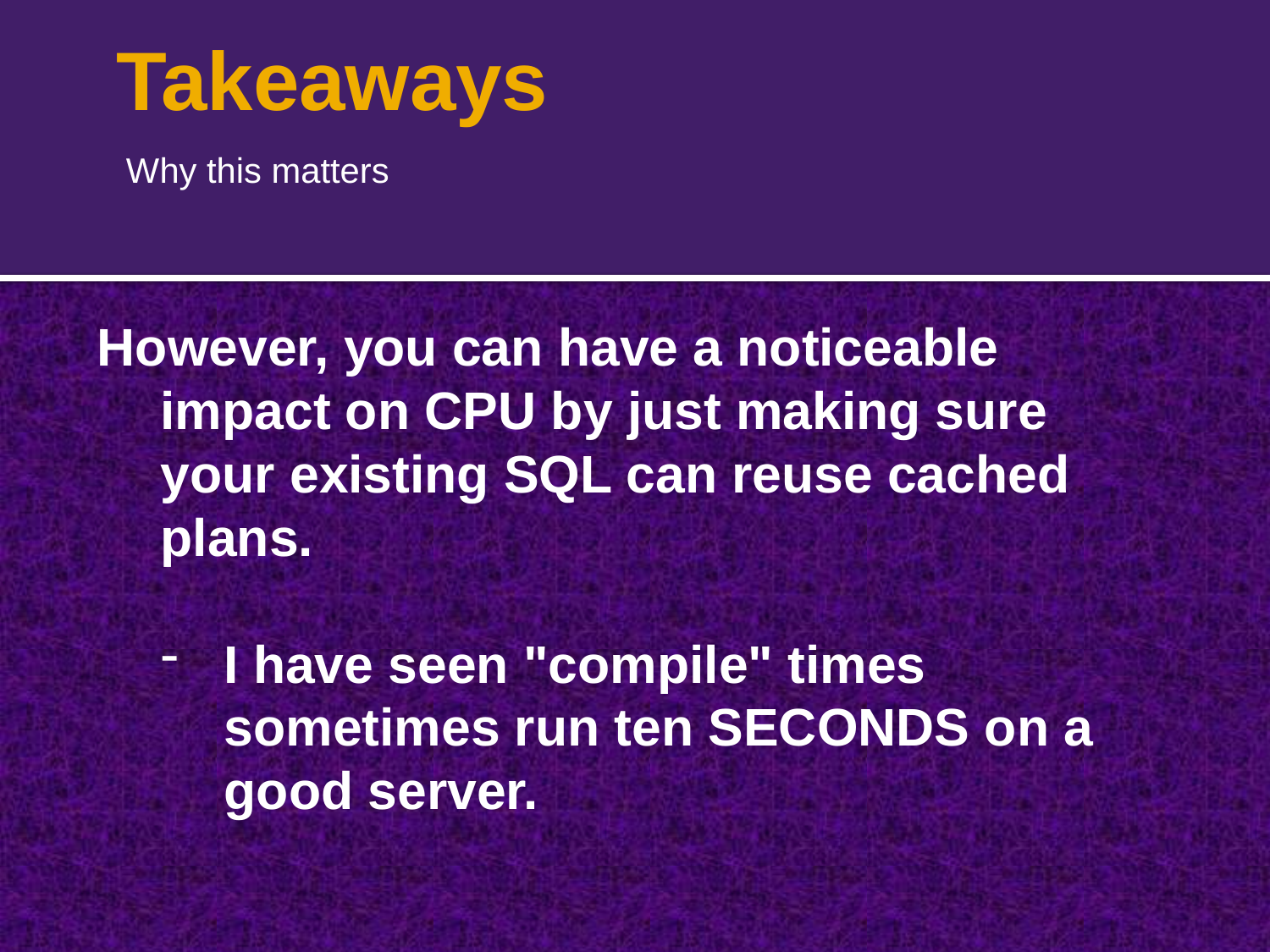

# Takeaways
Why this matters
However, you can have a noticeable impact on CPU by just making sure your existing SQL can reuse cached plans.

I have seen "compile" times sometimes run ten SECONDS on a good server.